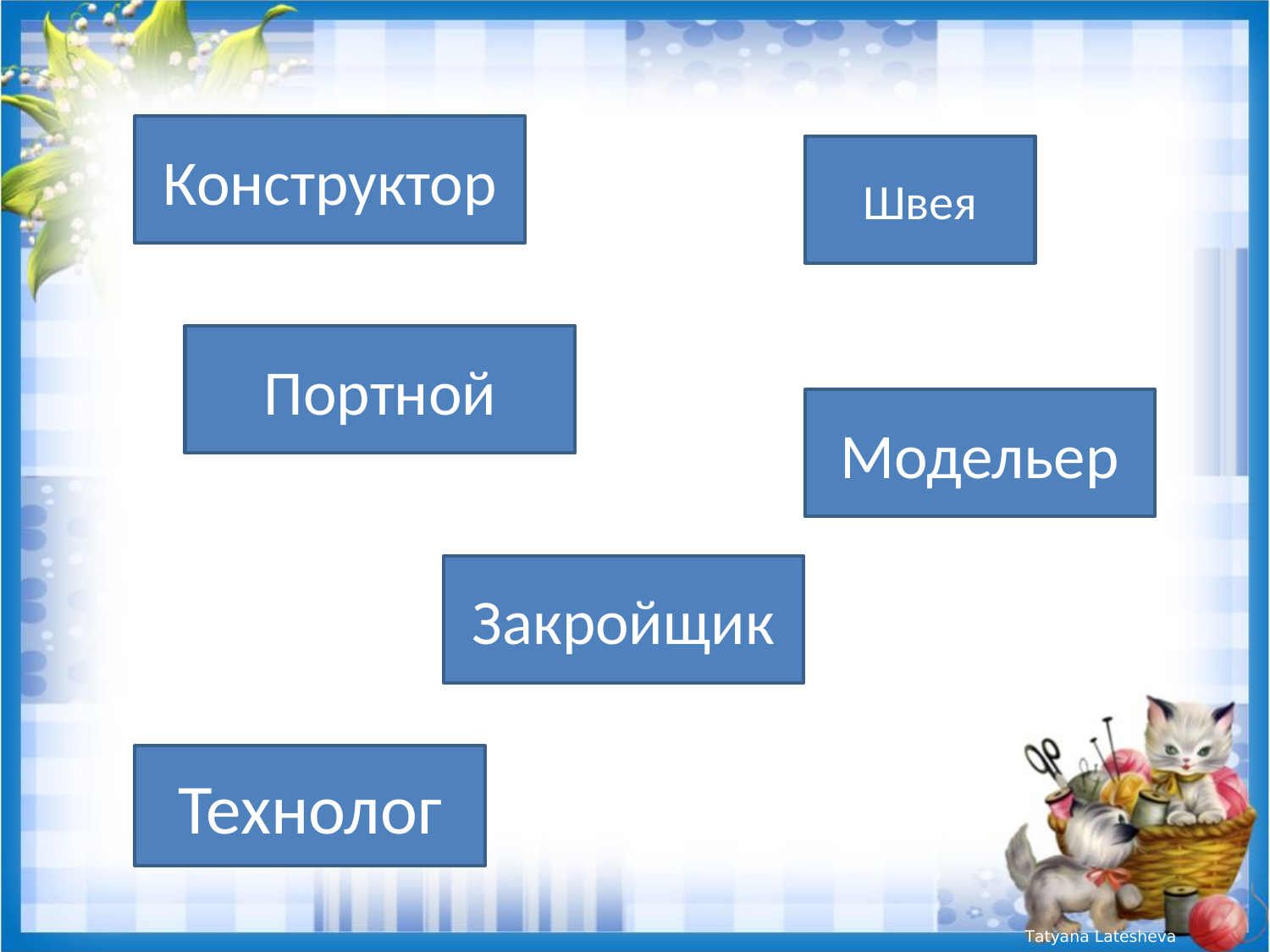

#
Конструктор
Швея
Портной
Модельер
Закройщик
Технолог